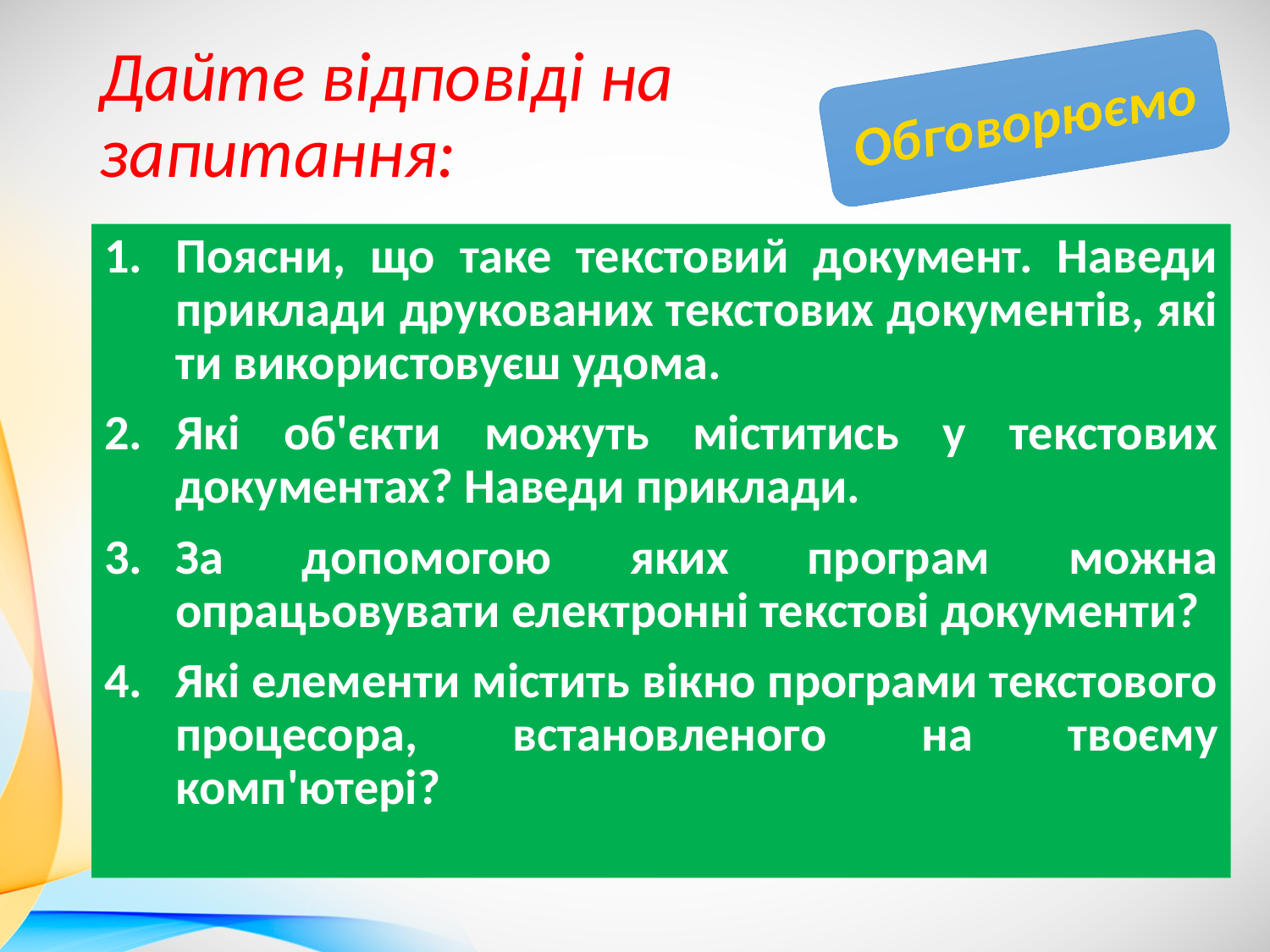

# Дайте відповіді на запитання:
Обговорюємо
Поясни, що таке текстовий документ. Наведи приклади друкованих текстових документів, які ти використовуєш удома.
Які об'єкти можуть міститись у текстових документах? Наведи приклади.
За допомогою яких програм можна опрацьовувати електронні текстові документи?
Які елементи містить вікно програми текстового процесора, встановленого на твоєму комп'ютері?